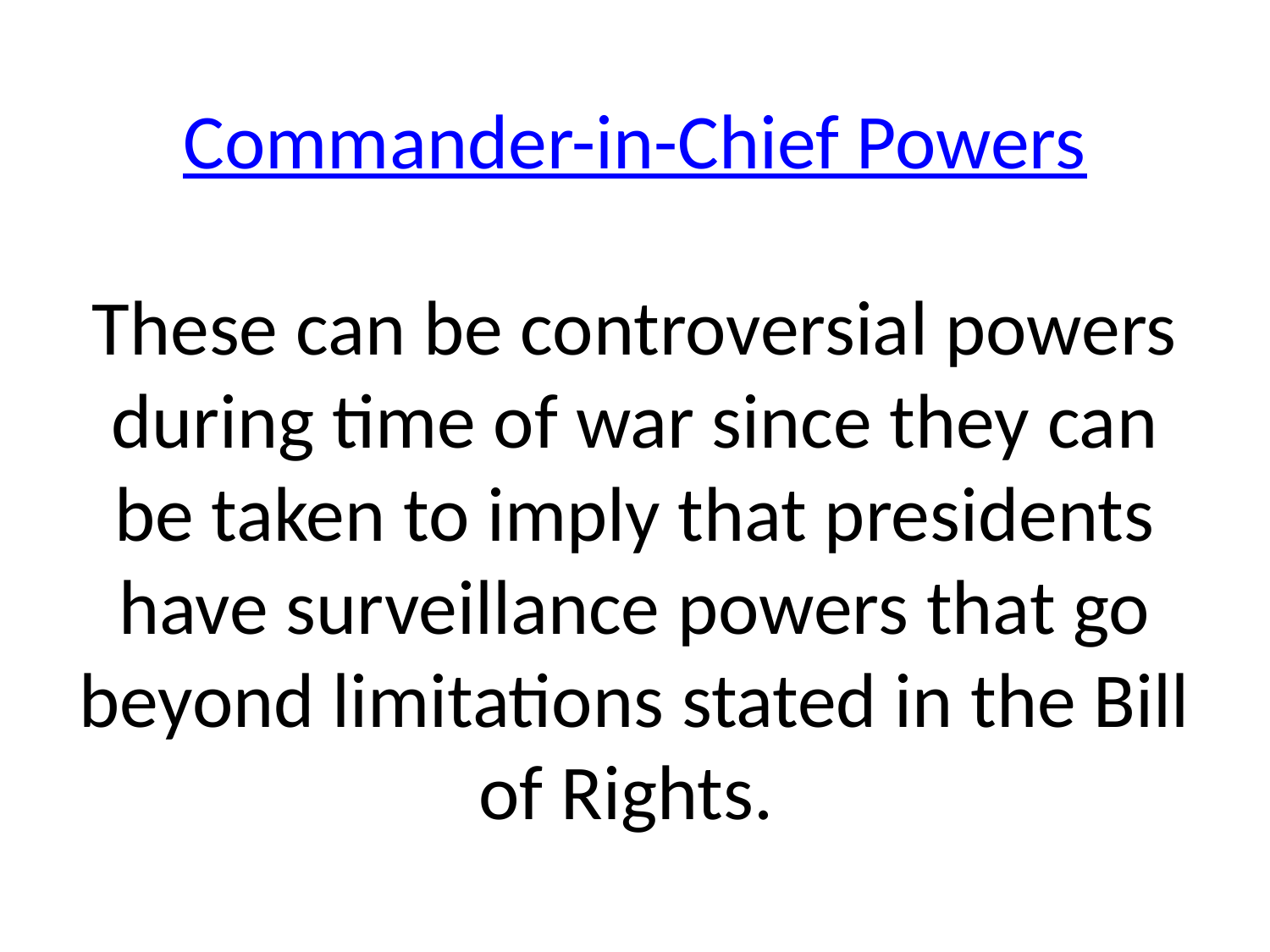

# Commander-in-Chief Powers These can be controversial powers during time of war since they can be taken to imply that presidents have surveillance powers that go beyond limitations stated in the Bill of Rights.